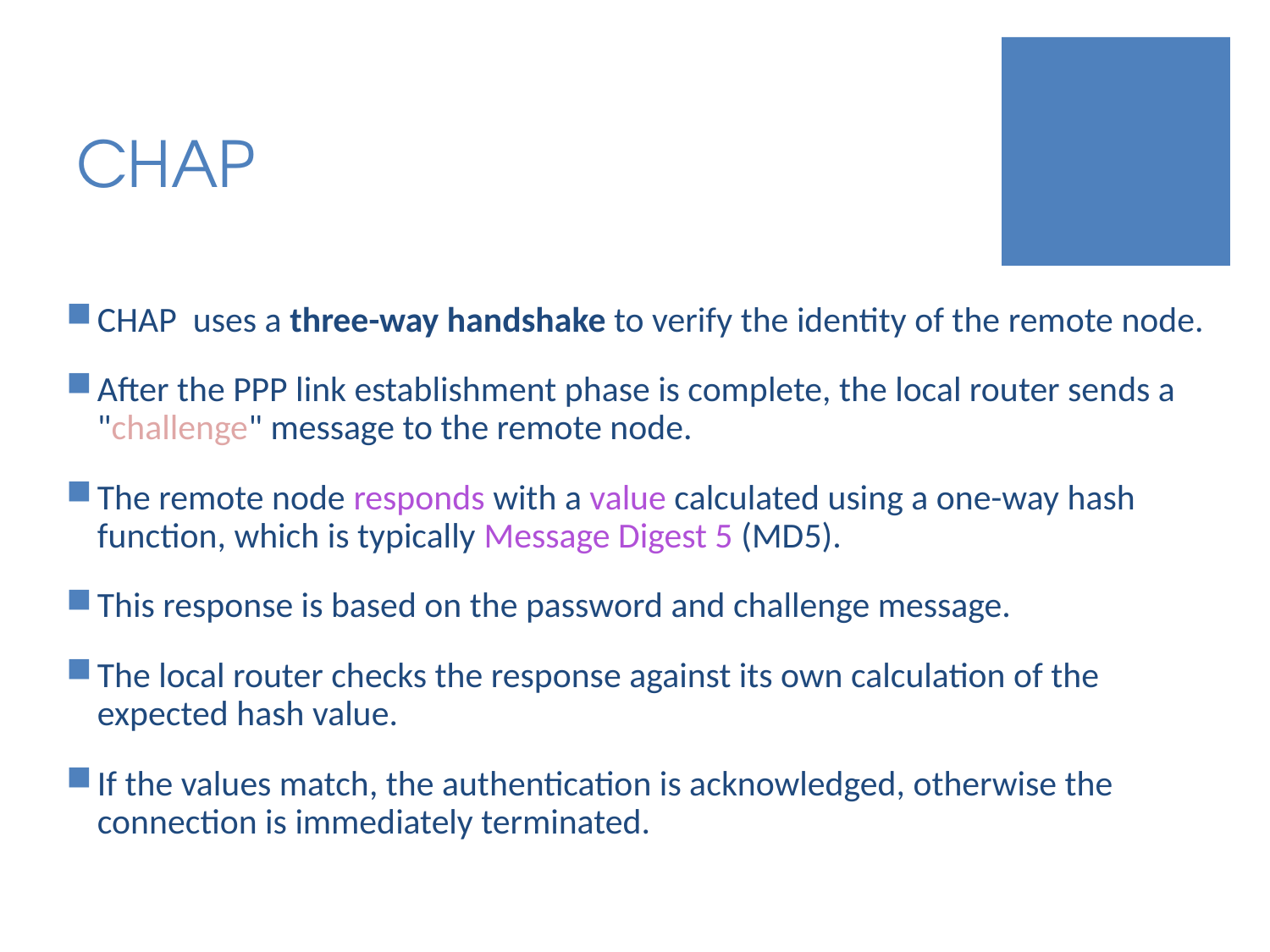

# CHAP
CHAP  uses a three-way handshake to verify the identity of the remote node.
After the PPP link establishment phase is complete, the local router sends a "challenge" message to the remote node.
The remote node responds with a value calculated using a one-way hash function, which is typically Message Digest 5 (MD5).
This response is based on the password and challenge message.
The local router checks the response against its own calculation of the expected hash value.
If the values match, the authentication is acknowledged, otherwise the connection is immediately terminated.